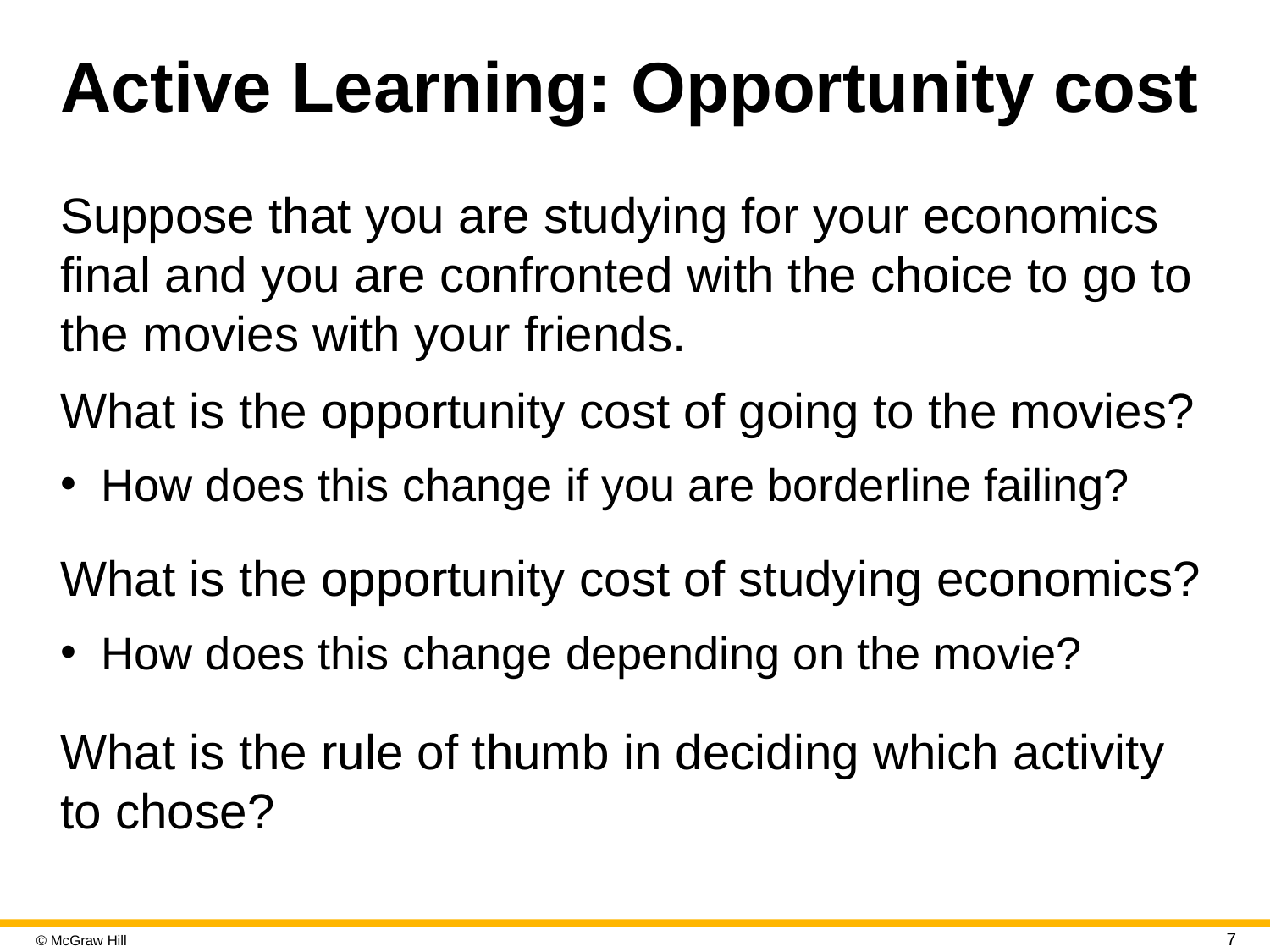

# Active Learning: Opportunity cost
Suppose that you are studying for your economics final and you are confronted with the choice to go to the movies with your friends.
What is the opportunity cost of going to the movies?
How does this change if you are borderline failing?
What is the opportunity cost of studying economics?
How does this change depending on the movie?
What is the rule of thumb in deciding which activity to chose?